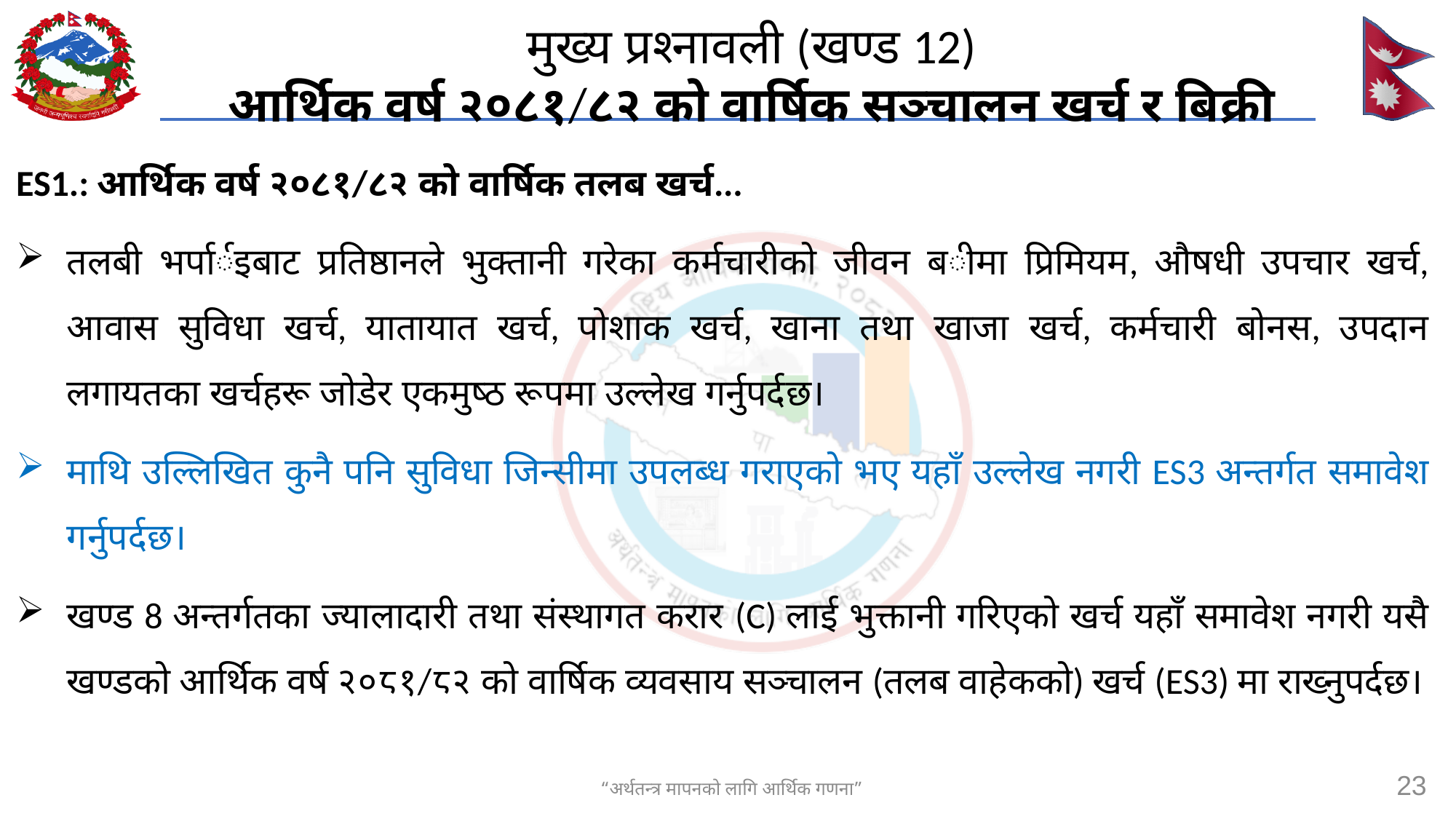

# मुख्य प्रश्नावली (खण्ड 12) आर्थिक वर्ष २०८१/८२ को वार्षिक सञ्चालन खर्च र बिक्री
ES1.: आर्थिक वर्ष २०८१/८२ को वार्षिक तलब खर्च...
तलबी भर्पार्इबाट प्रतिष्ठानले भुक्तानी गरेका कर्मचारीको जीवन बीमा प्रिमियम, औषधी उपचार खर्च, आवास सुविधा खर्च, यातायात खर्च, पोशाक खर्च, खाना तथा खाजा खर्च, कर्मचारी बोनस, उपदान लगायतका खर्चहरू जोडेर एकमुष्ठ रूपमा उल्लेख गर्नुपर्दछ।
माथि उल्लिखित कुनै पनि सुविधा जिन्सीमा उपलब्ध गराएको भए यहाँ उल्लेख नगरी ES3 अन्तर्गत समावेश गर्नुपर्दछ।
खण्ड 8 अन्तर्गतका ज्यालादारी तथा संस्थागत करार (C) लाई भुक्तानी गरिएको खर्च यहाँ समावेश नगरी यसै खण्डको आर्थिक वर्ष २०८१/८२ को वार्षिक व्यवसाय सञ्चालन (तलब वाहेकको) खर्च (ES3) मा राख्नुपर्दछ।

23
“अर्थतन्त्र मापनको लागि आर्थिक गणना”